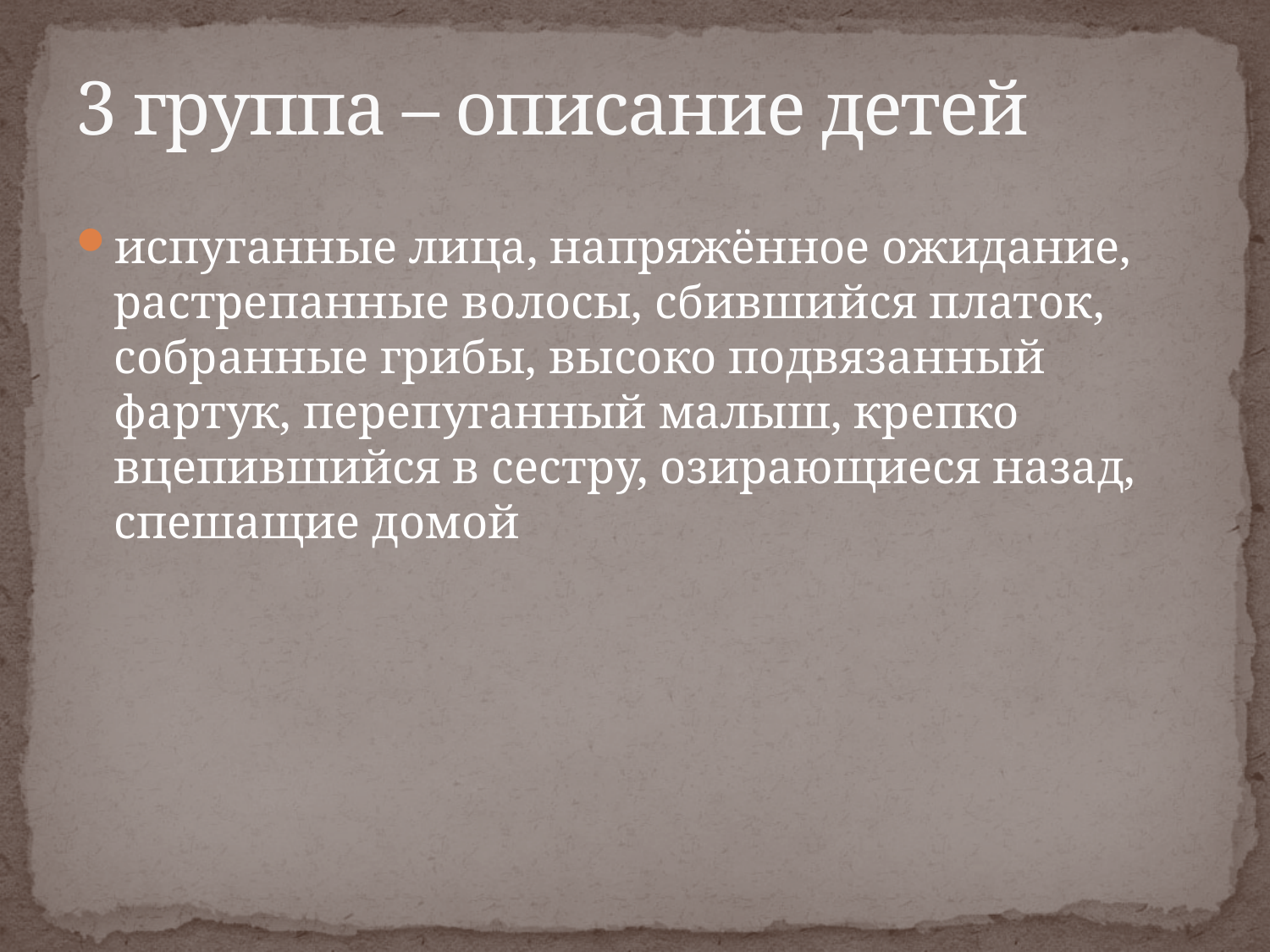

# 3 группа – описание детей
испуганные лица, напряжённое ожидание, растрепанные волосы, сбившийся платок, собранные грибы, высоко подвязанный фартук, перепуганный малыш, крепко вцепившийся в сестру, озирающиеся назад, спешащие домой